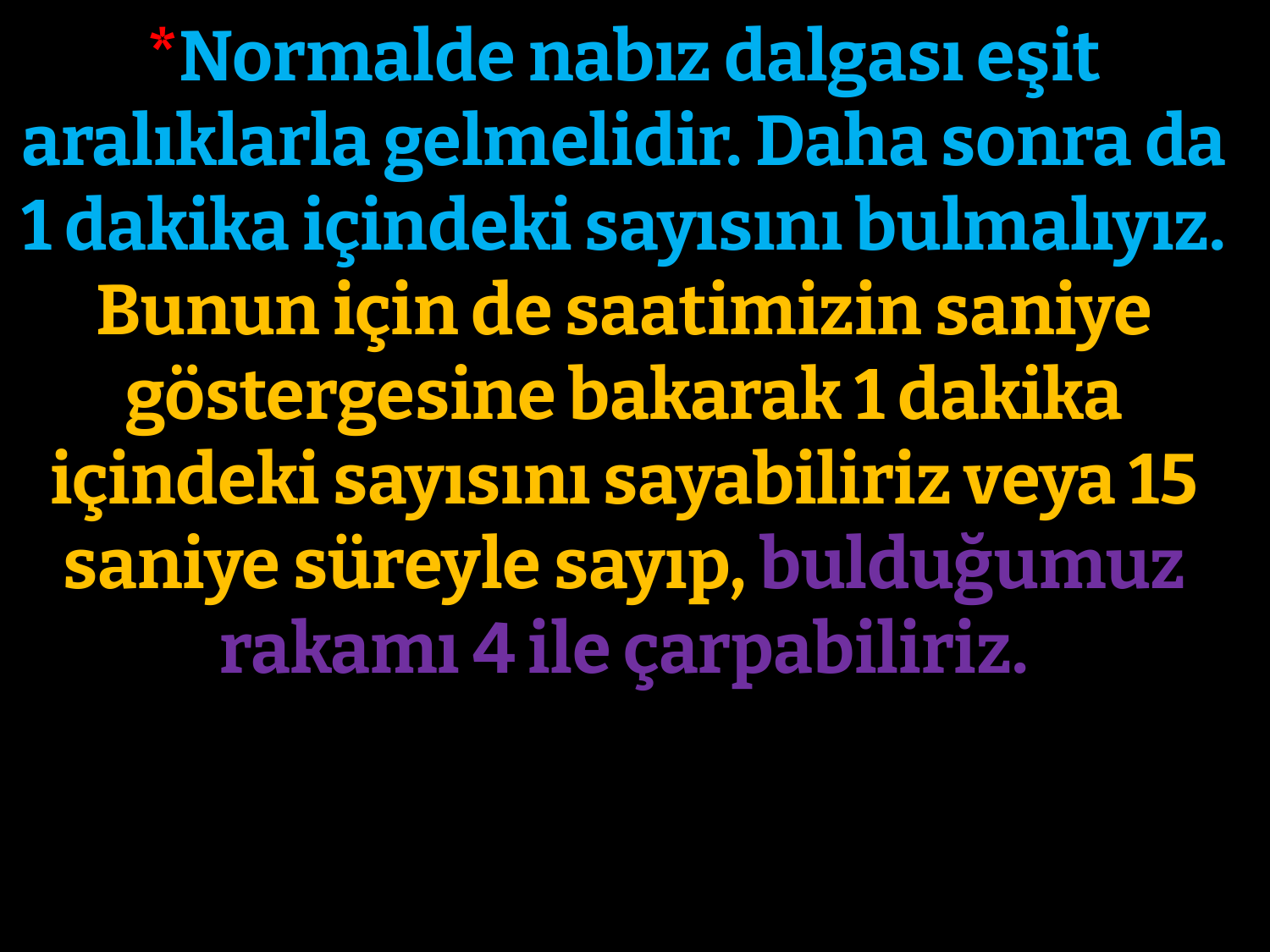

*Normalde nabız dalgası eşit aralıklarla gelmelidir. Daha sonra da 1 dakika içindeki sayısını bulmalıyız. Bunun için de saatimizin saniye göstergesine bakarak 1 dakika içindeki sayısını sayabiliriz veya 15 saniye süreyle sayıp, bulduğumuz rakamı 4 ile çarpabiliriz.
#